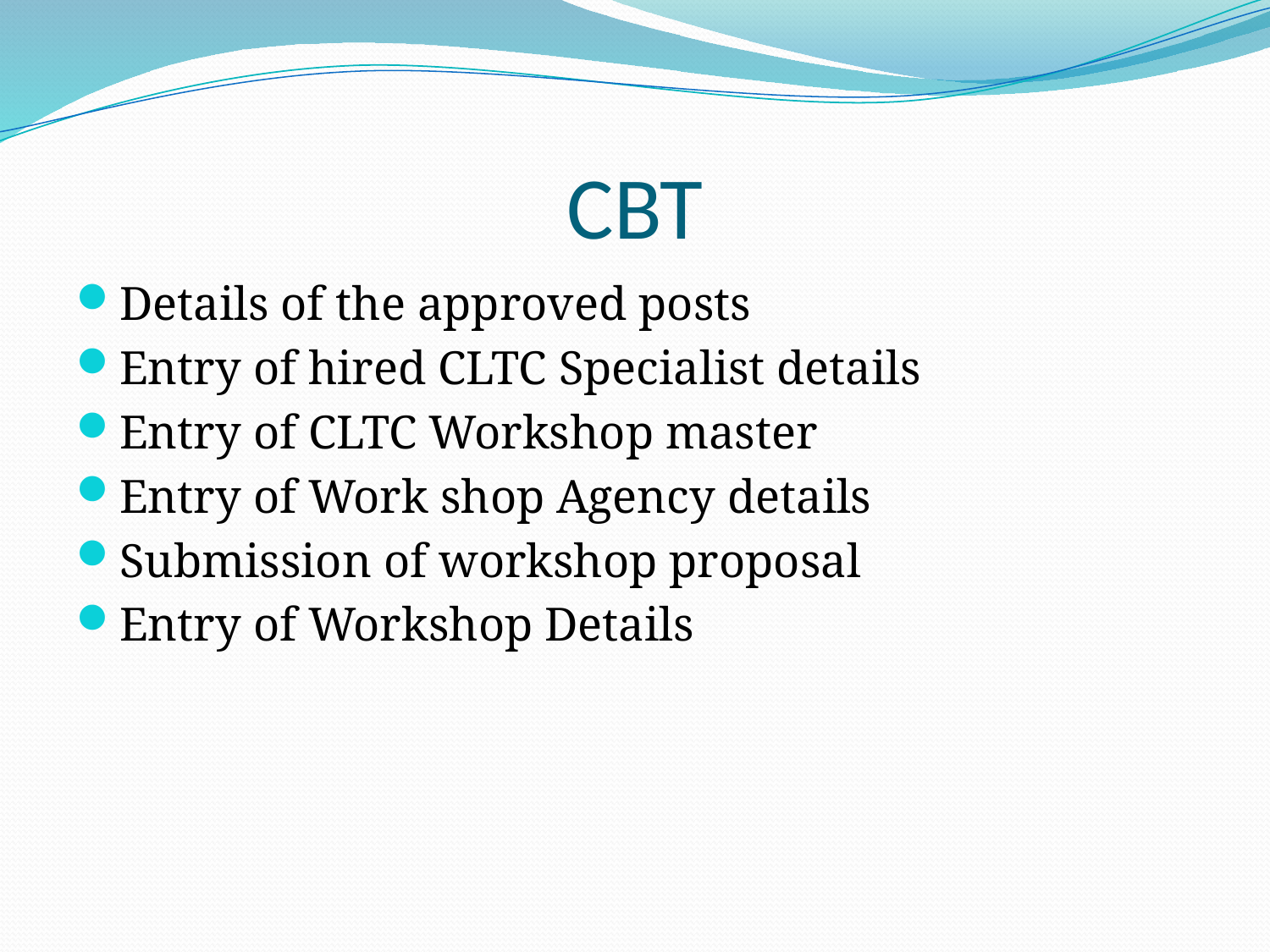

# CBT
Details of the approved posts
Entry of hired CLTC Specialist details
Entry of CLTC Workshop master
Entry of Work shop Agency details
Submission of workshop proposal
Entry of Workshop Details